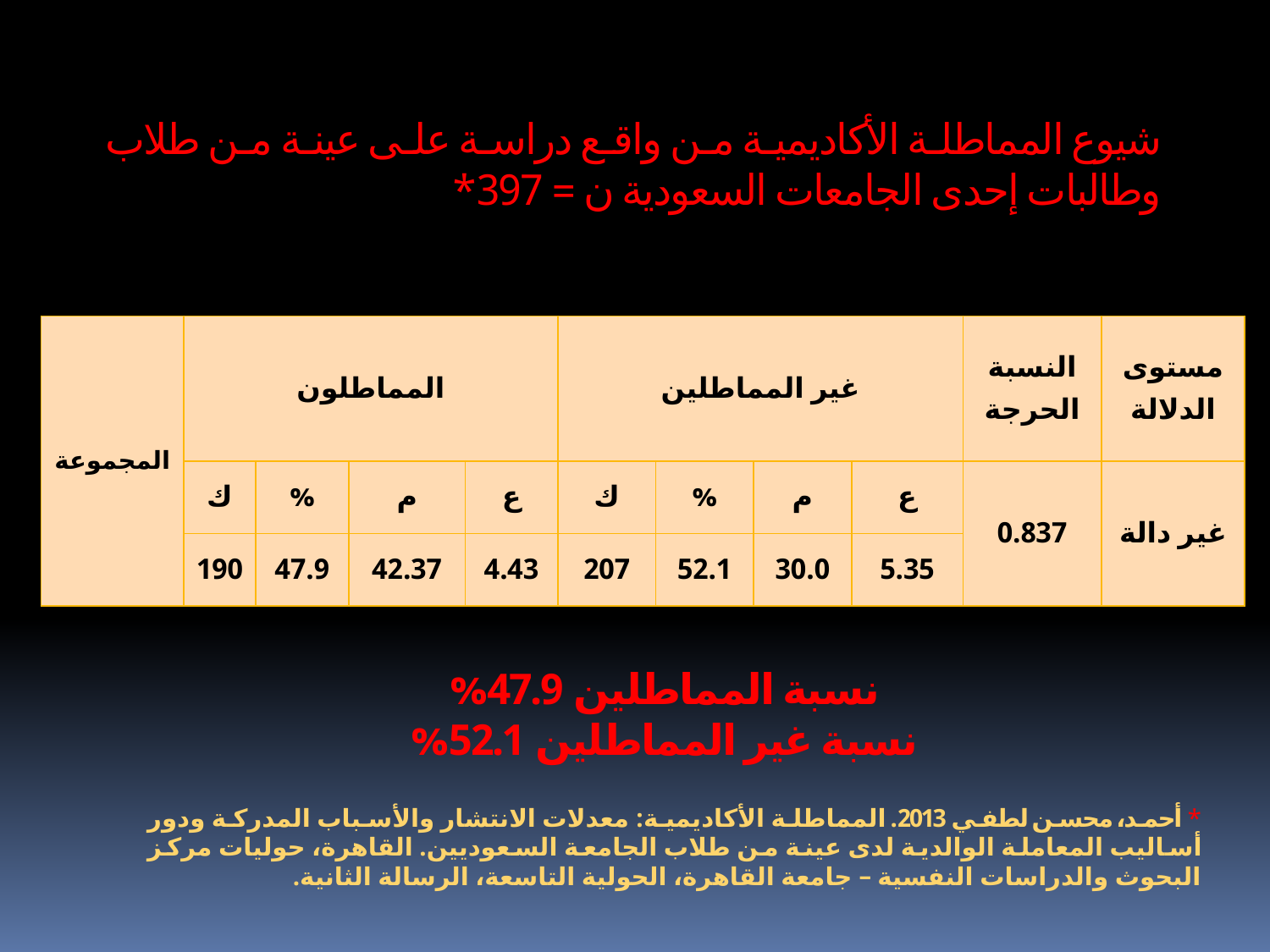

شيوع المماطلة الأكاديمية من واقع دراسة على عينة من طلاب وطالبات إحدى الجامعات السعودية ن = 397*
| المجموعة | المماطلون |  |  |  | غير المماطلين |  |  |  | النسبة الحرجة | مستوى الدلالة |
| --- | --- | --- | --- | --- | --- | --- | --- | --- | --- | --- |
|  | ك | % | م | ع | ك | % | م | ع | 0.837 | غير دالة |
|  | 190 | 47.9 | 42.37 | 4.43 | 207 | 52.1 | 30.0 | 5.35 |  |  |
نسبة المماطلين 47.9%
نسبة غير المماطلين 52.1%
* أحمد، محسن لطفي 2013. المماطلة الأكاديمية: معدلات الانتشار والأسباب المدركة ودور أساليب المعاملة الوالدية لدى عينة من طلاب الجامعة السعوديين. القاهرة، حوليات مركز البحوث والدراسات النفسية – جامعة القاهرة، الحولية التاسعة، الرسالة الثانية.